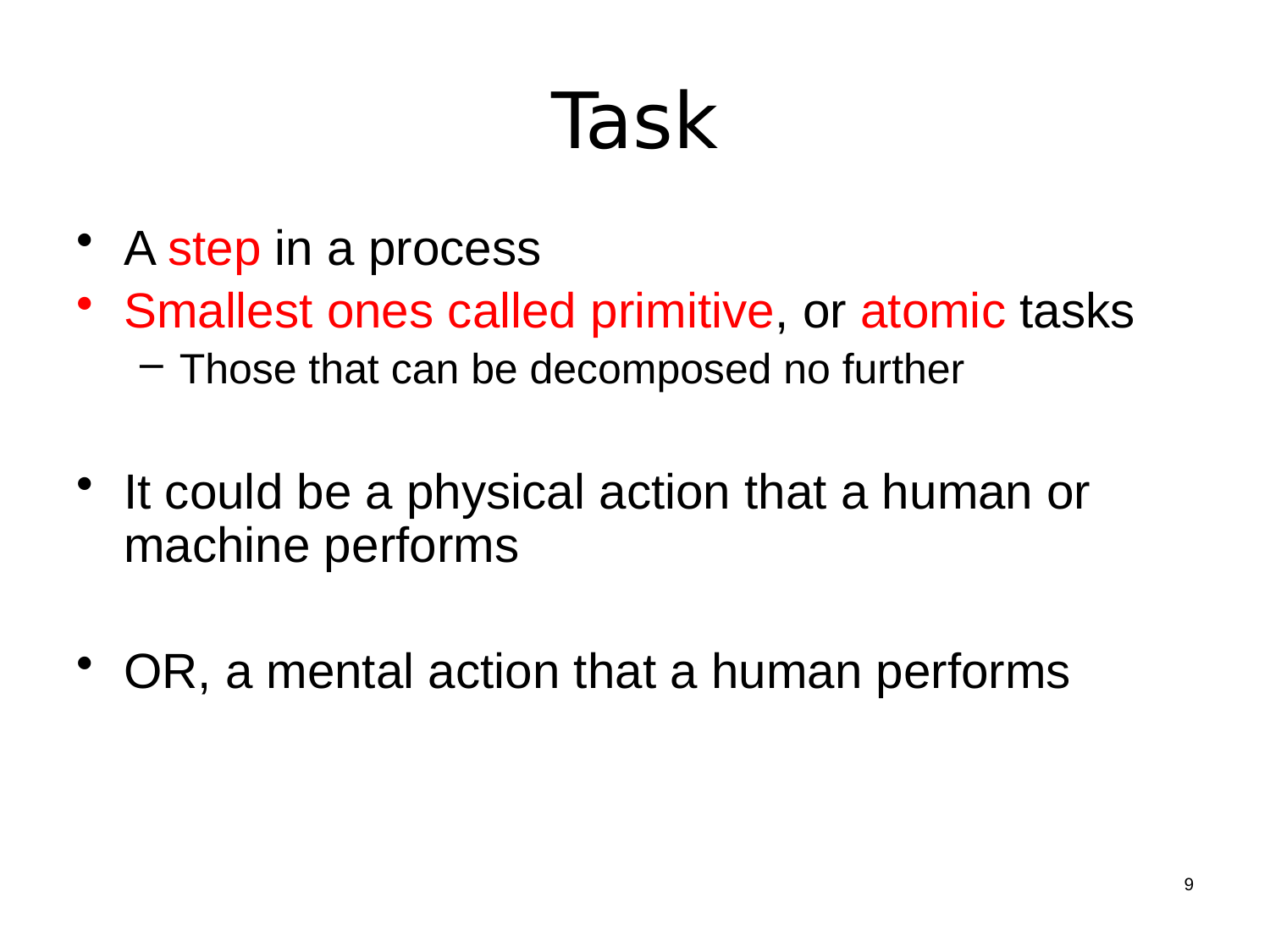

# Task
A step in a process
Smallest ones called primitive, or atomic tasks
Those that can be decomposed no further

It could be a physical action that a human or machine performs

OR, a mental action that a human performs

9